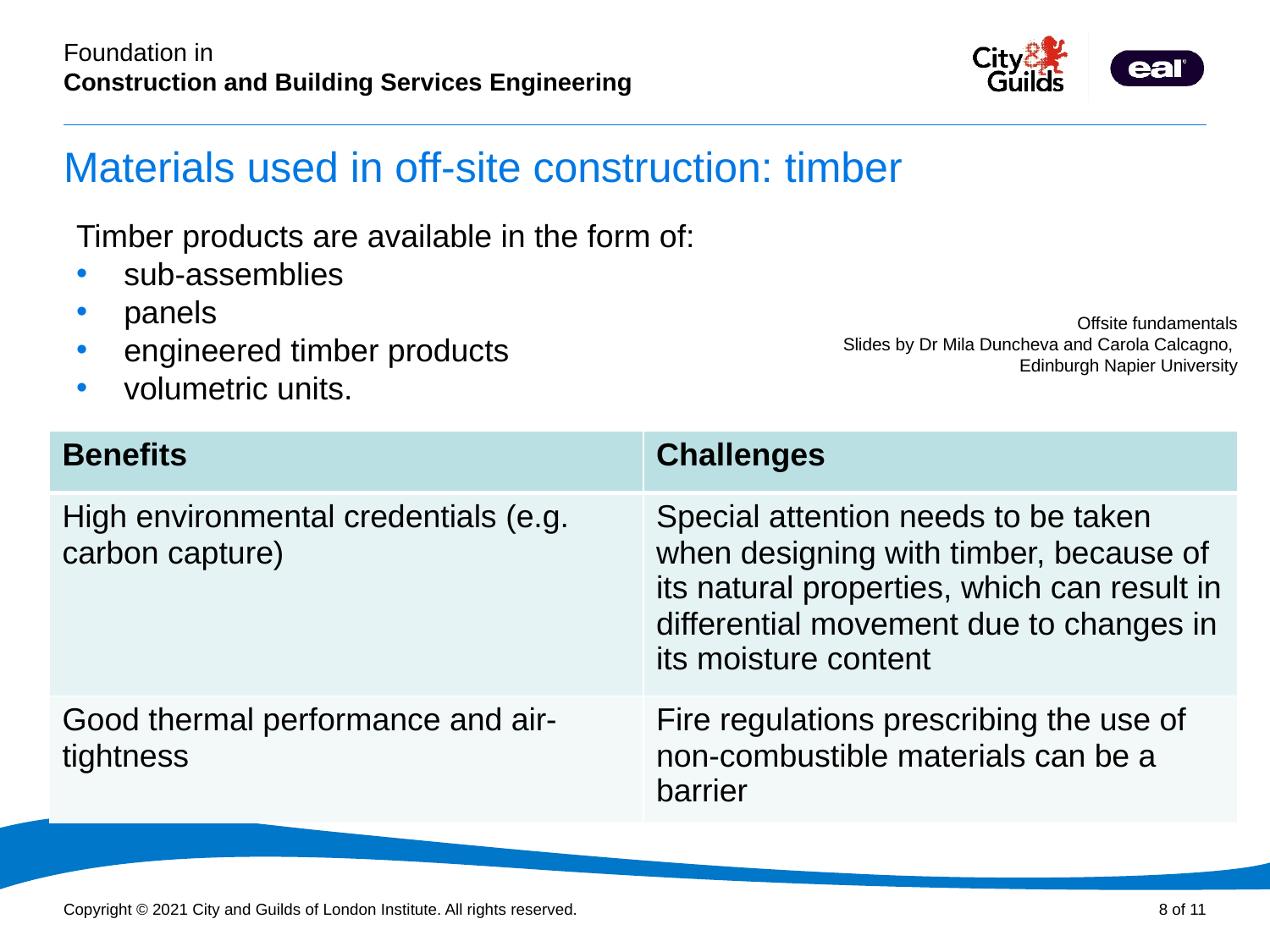

# Materials used in off-site construction: timber
Timber products are available in the form of:
sub-assemblies
panels
engineered timber products
volumetric units.
Offsite fundamentals
Slides by Dr Mila Duncheva and Carola Calcagno,
Edinburgh Napier University
| Benefits | Challenges |
| --- | --- |
| High environmental credentials (e.g. carbon capture) | Special attention needs to be taken when designing with timber, because of its natural properties, which can result in differential movement due to changes in its moisture content |
| Good thermal performance and air-tightness | Fire regulations prescribing the use of non-combustible materials can be a barrier |